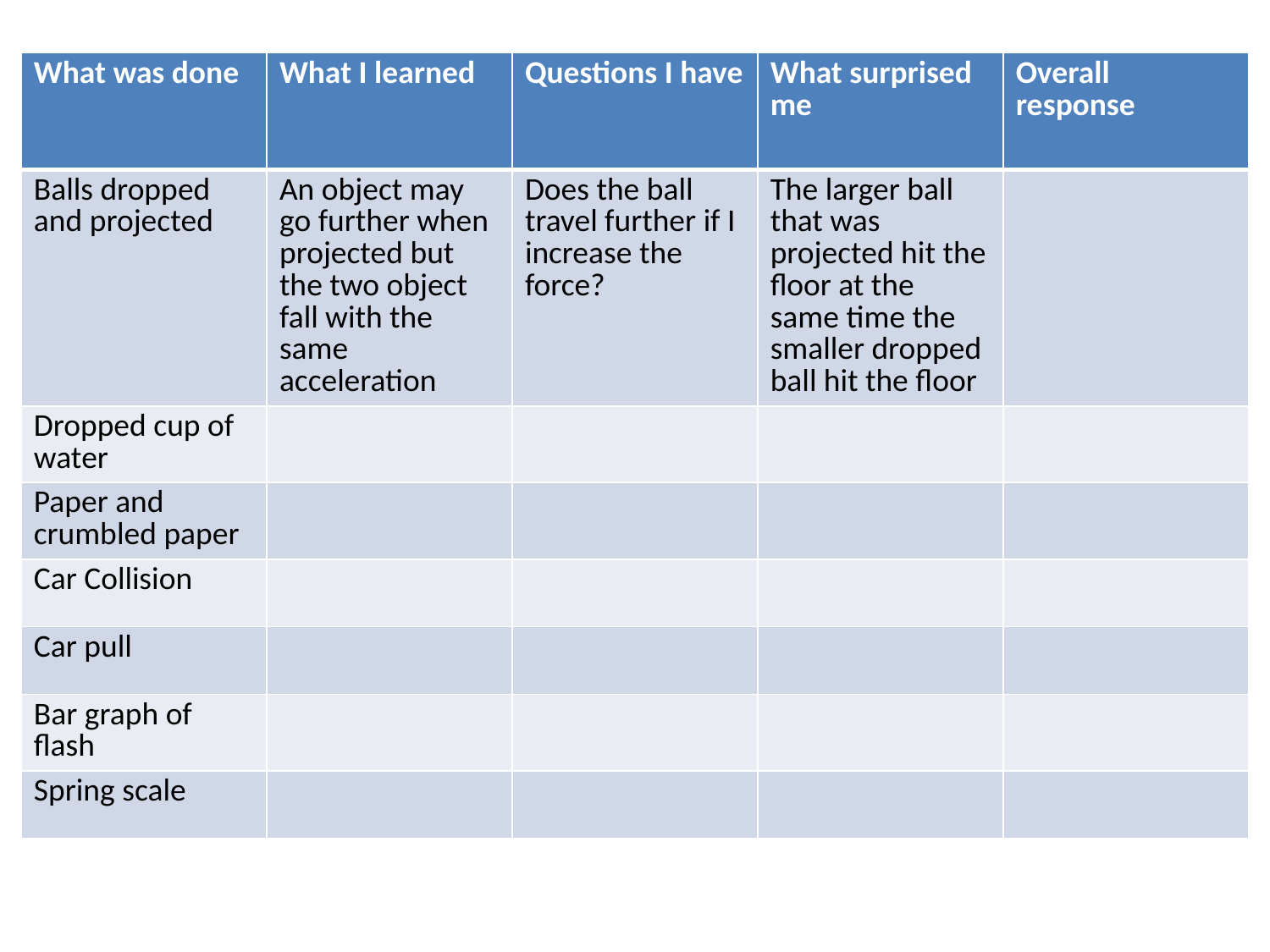

| What was done | What I learned | Questions I have | What surprised me | Overall response |
| --- | --- | --- | --- | --- |
| Balls dropped and projected | An object may go further when projected but the two object fall with the same acceleration | Does the ball travel further if I increase the force? | The larger ball that was projected hit the floor at the same time the smaller dropped ball hit the floor |  |
| Dropped cup of water |  |  |  |  |
| Paper and crumbled paper |  |  |  |  |
| Car Collision |  |  |  |  |
| Car pull |  |  |  |  |
| Bar graph of flash |  |  |  |  |
| Spring scale |  |  |  |  |